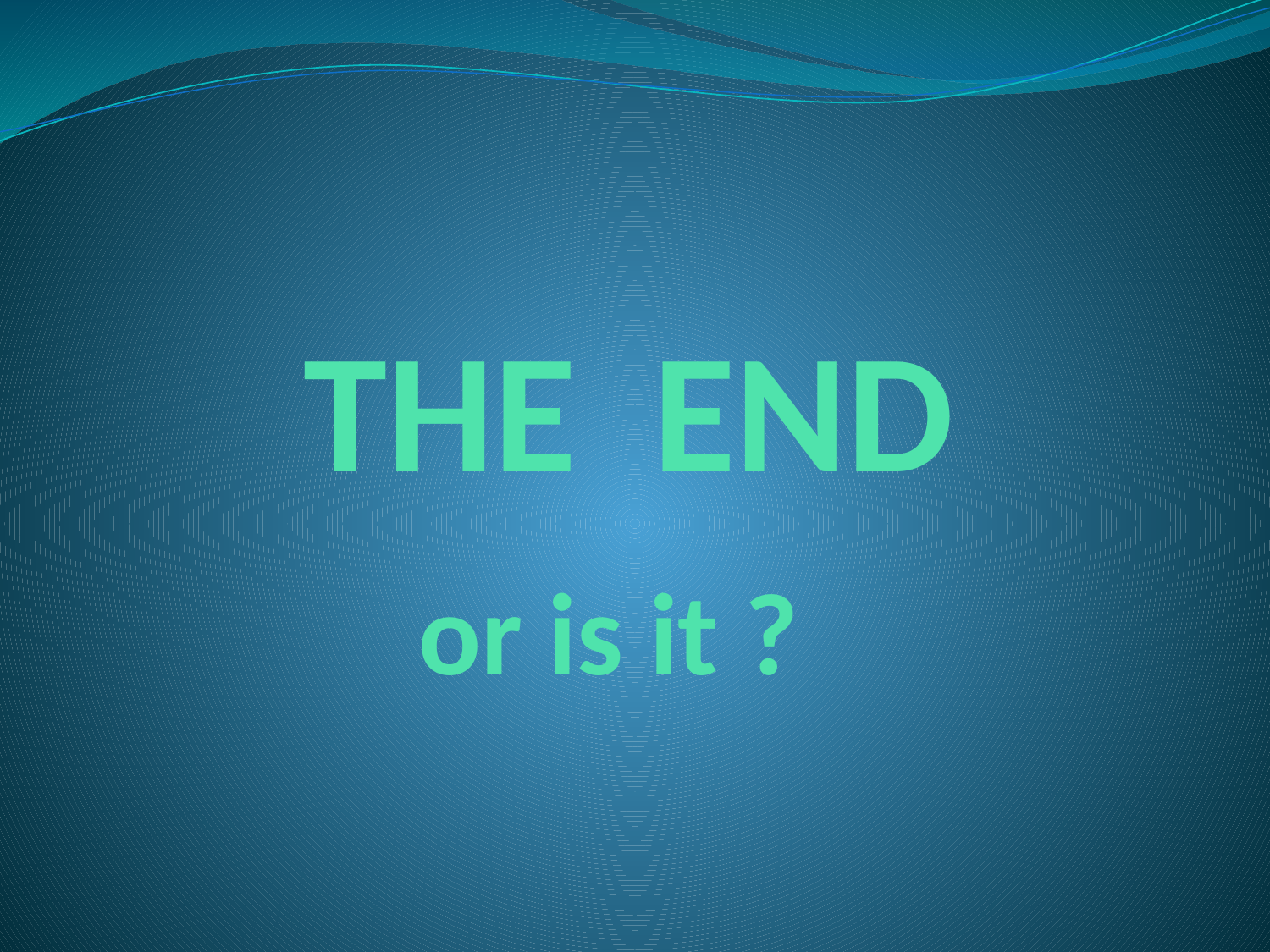

# THE  END or is it ?